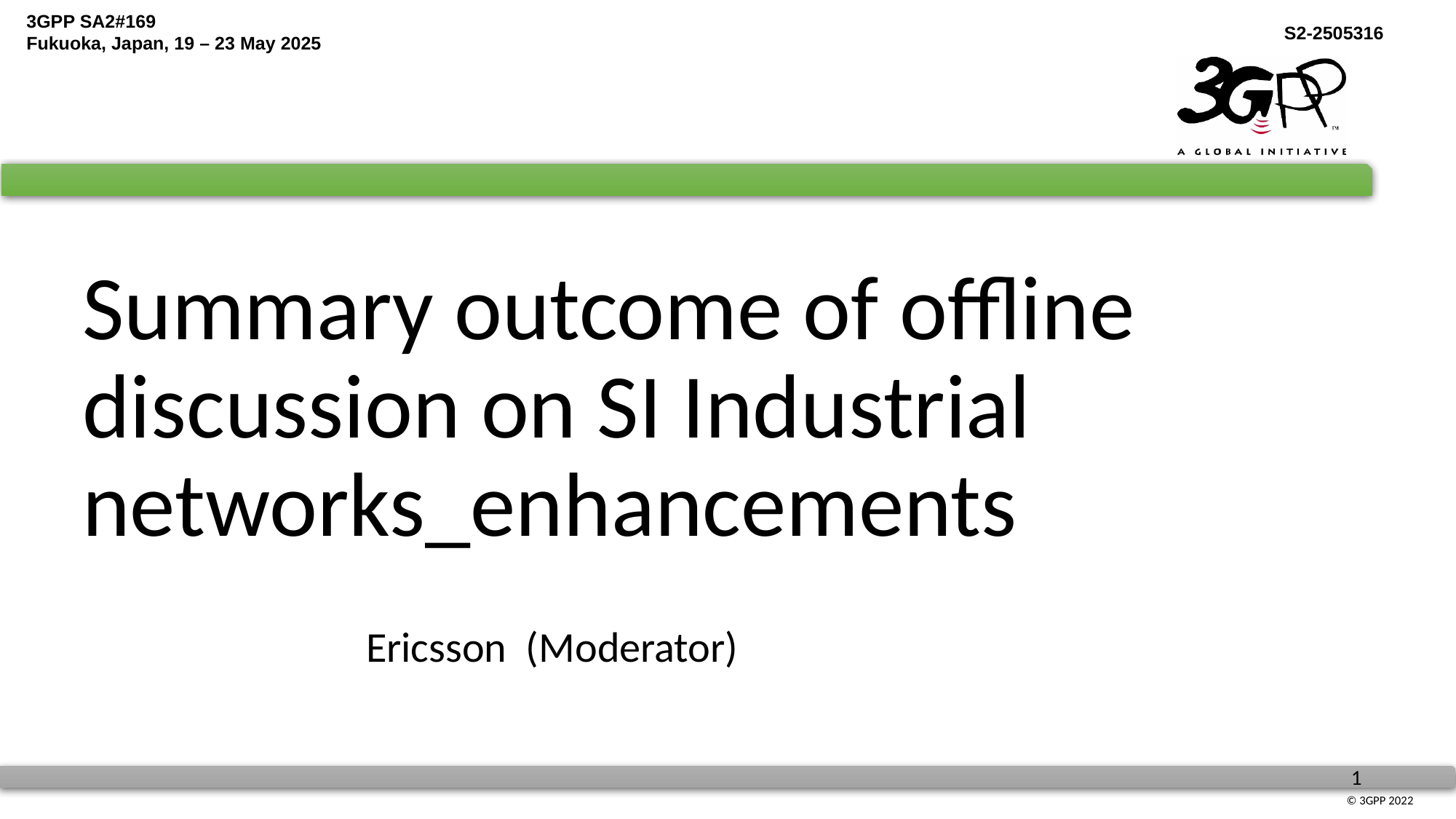

# Summary outcome of offline discussion on SI Industrial networks_enhancements
Ericsson  (Moderator)